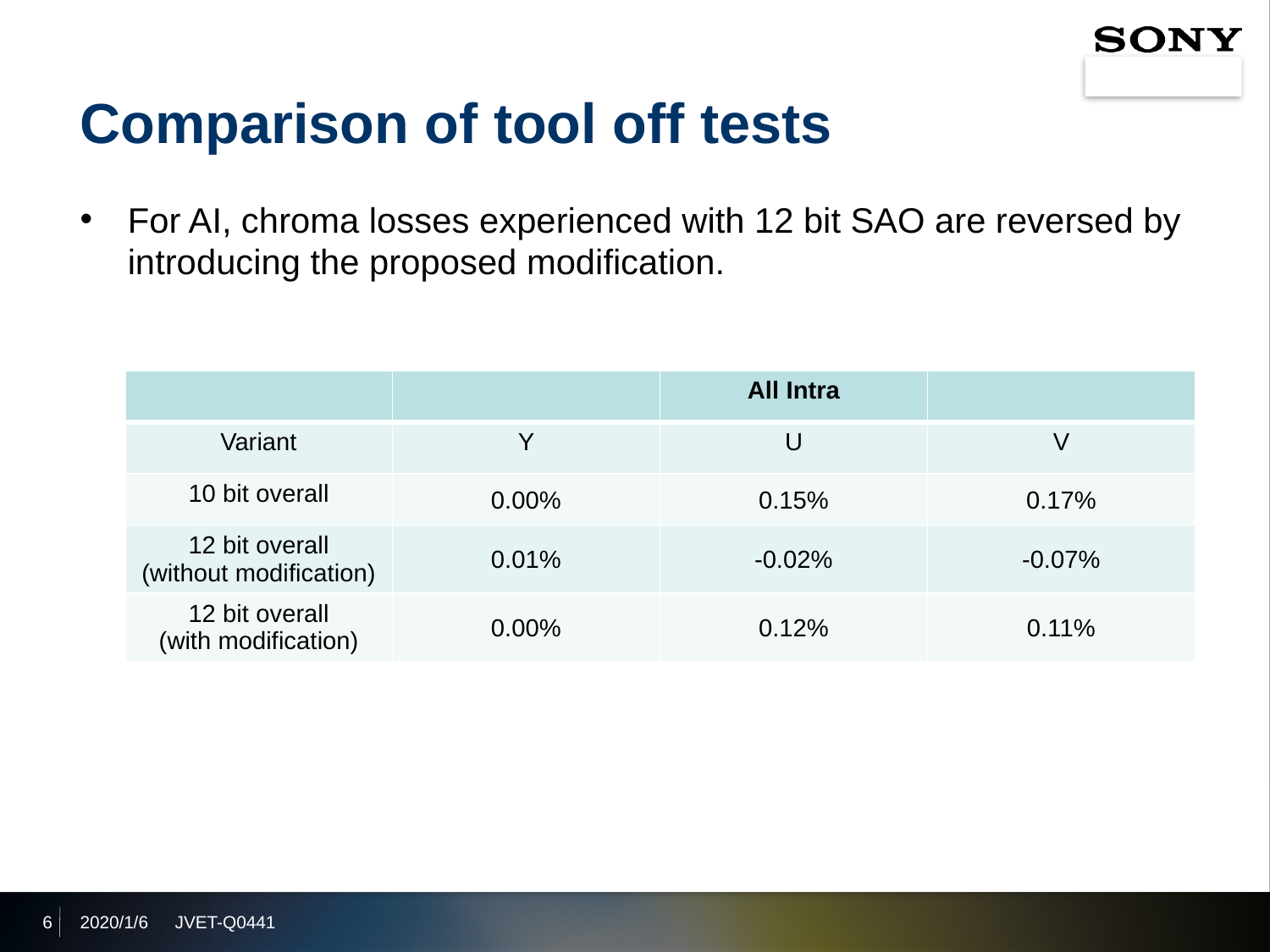

# Comparison of tool off tests

For AI, chroma losses experienced with 12 bit SAO are reversed by introducing the proposed modification.
|  |  | All Intra |  |
| --- | --- | --- | --- |
| Variant | Y | U | V |
| 10 bit overall | 0.00% | 0.15% | 0.17% |
| 12 bit overall (without modification) | 0.01% | -0.02% | -0.07% |
| 12 bit overall (with modification) | 0.00% | 0.12% | 0.11% |
6
2020/1/6
JVET-Q0441